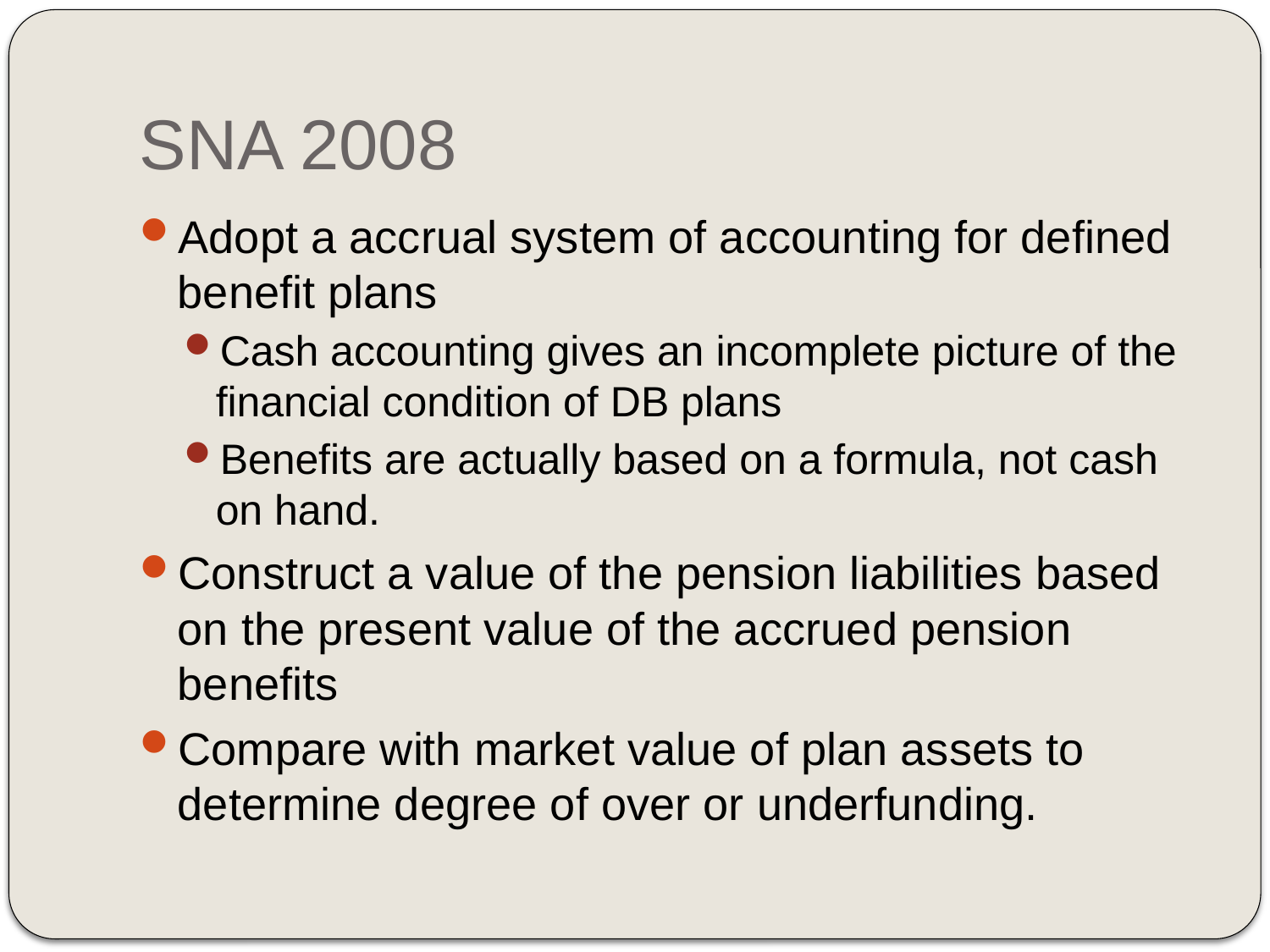

# SNA 2008
Adopt a accrual system of accounting for defined benefit plans
Cash accounting gives an incomplete picture of the financial condition of DB plans
Benefits are actually based on a formula, not cash on hand.
Construct a value of the pension liabilities based on the present value of the accrued pension benefits
Compare with market value of plan assets to determine degree of over or underfunding.